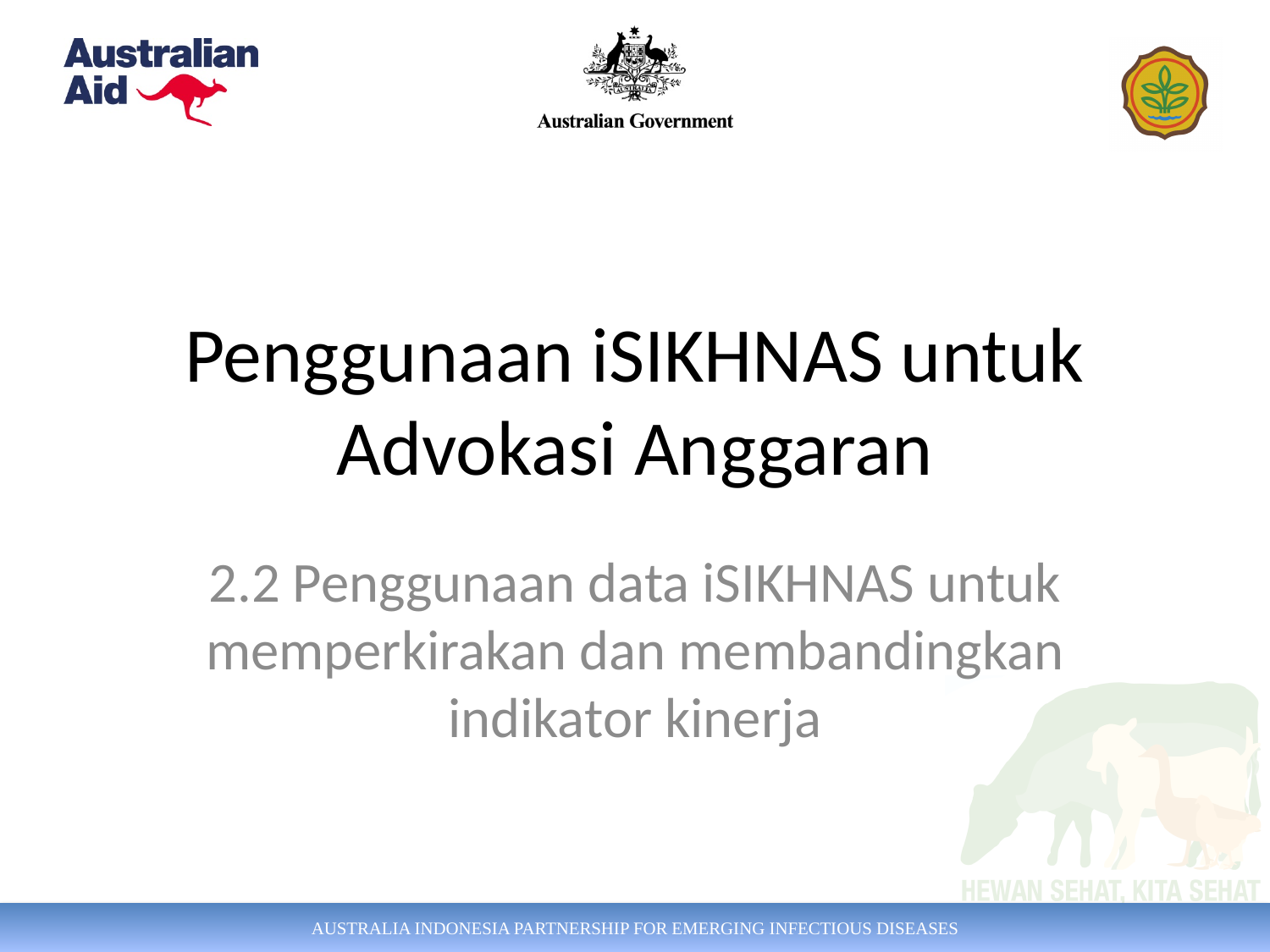

# Penggunaan iSIKHNAS untuk Advokasi Anggaran
2.2 Penggunaan data iSIKHNAS untuk memperkirakan dan membandingkan indikator kinerja